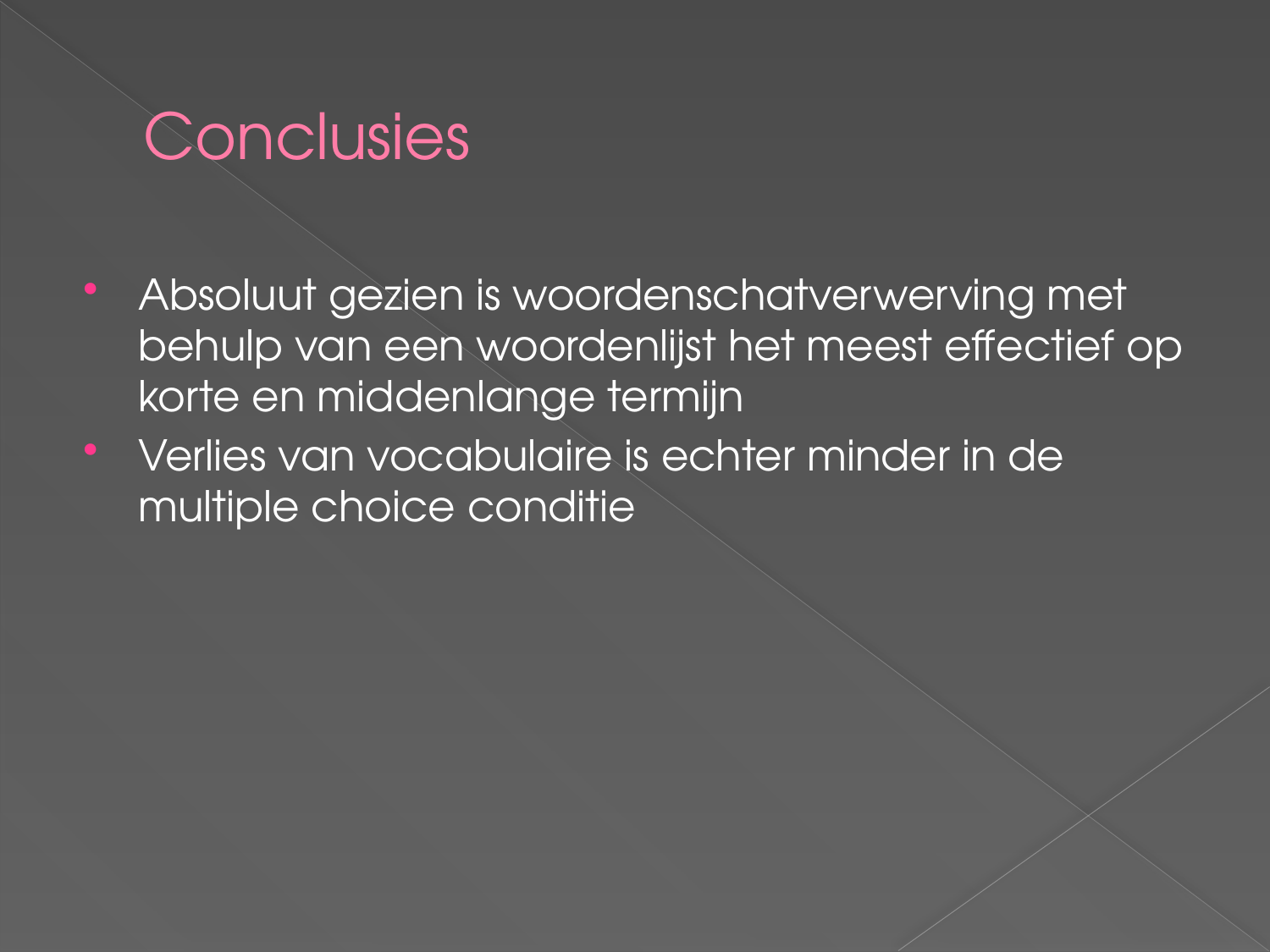

# Conclusies
Absoluut gezien is woordenschatverwerving met behulp van een woordenlijst het meest effectief op korte en middenlange termijn
Verlies van vocabulaire is echter minder in de multiple choice conditie